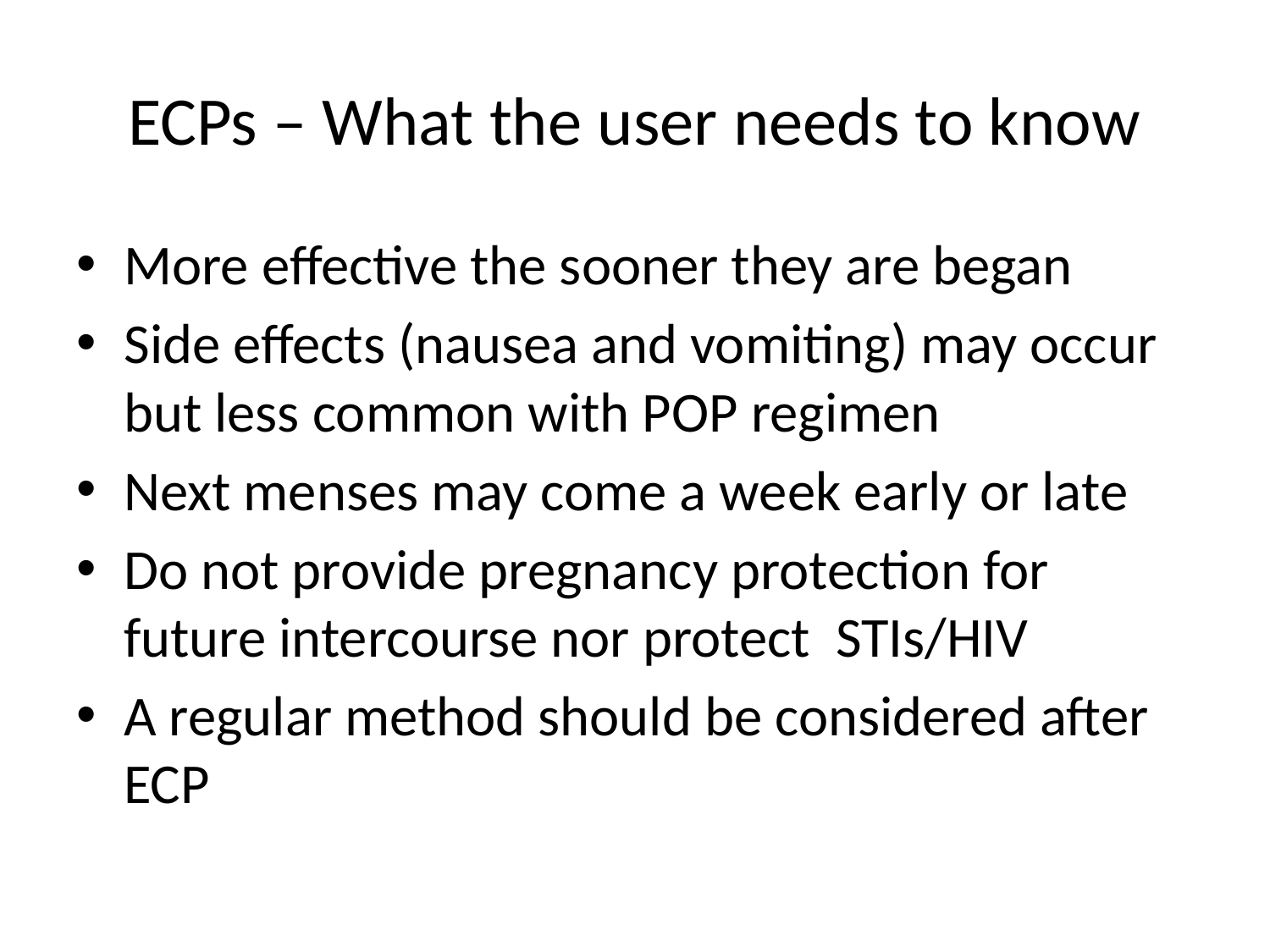

# ECPs – What the user needs to know
More effective the sooner they are began
Side effects (nausea and vomiting) may occur but less common with POP regimen
Next menses may come a week early or late
Do not provide pregnancy protection for future intercourse nor protect  STIs/HIV
A regular method should be considered after ECP